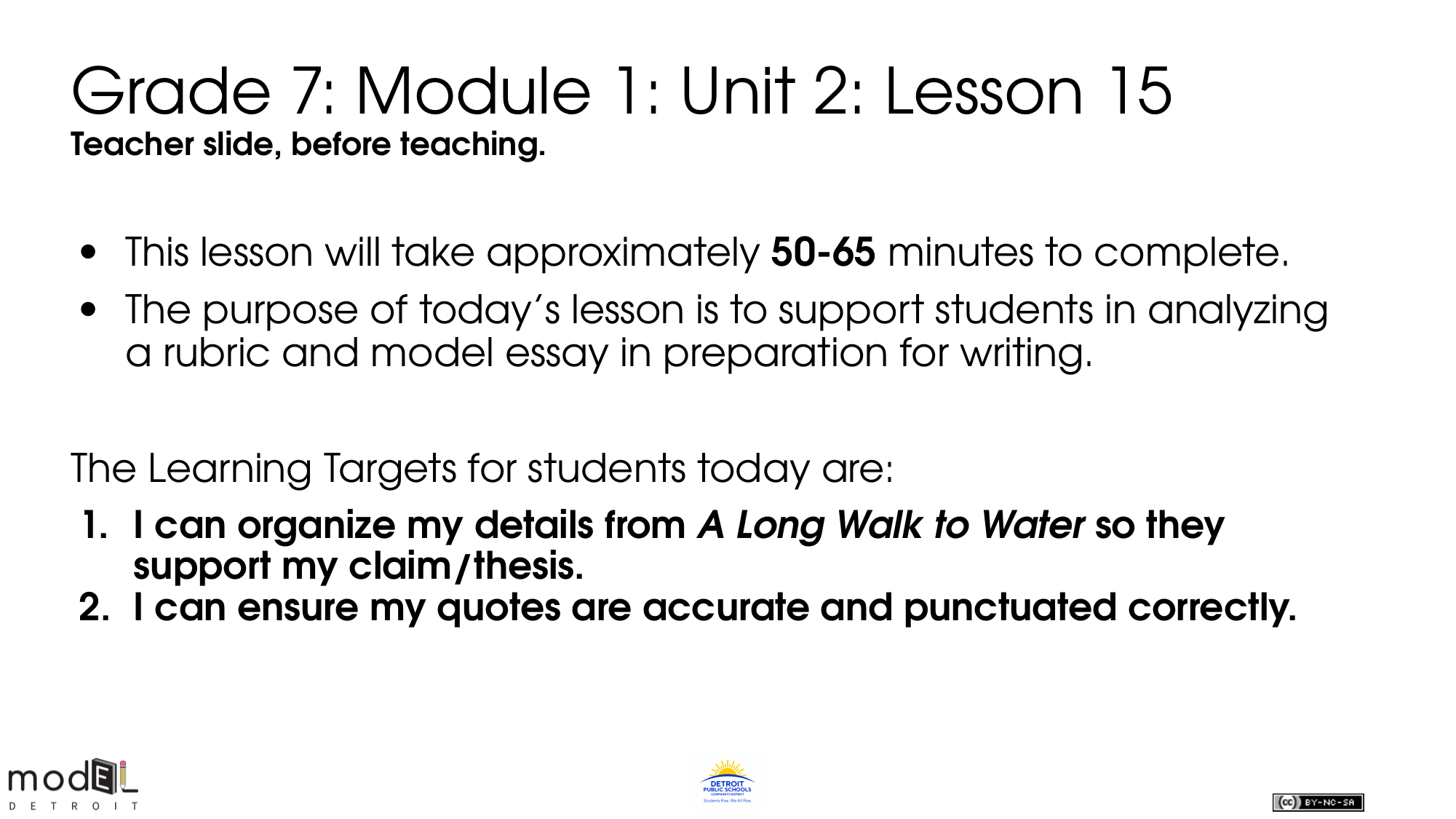

# Grade 7: Module 1: Unit 2: Lesson 15
Teacher slide, before teaching.
This lesson will take approximately 50-65 minutes to complete.
The purpose of today’s lesson is to support students in analyzing a rubric and model essay in preparation for writing.

The Learning Targets for students today are:
I can organize my details from A Long Walk to Water so they support my claim/thesis.
I can ensure my quotes are accurate and punctuated correctly.